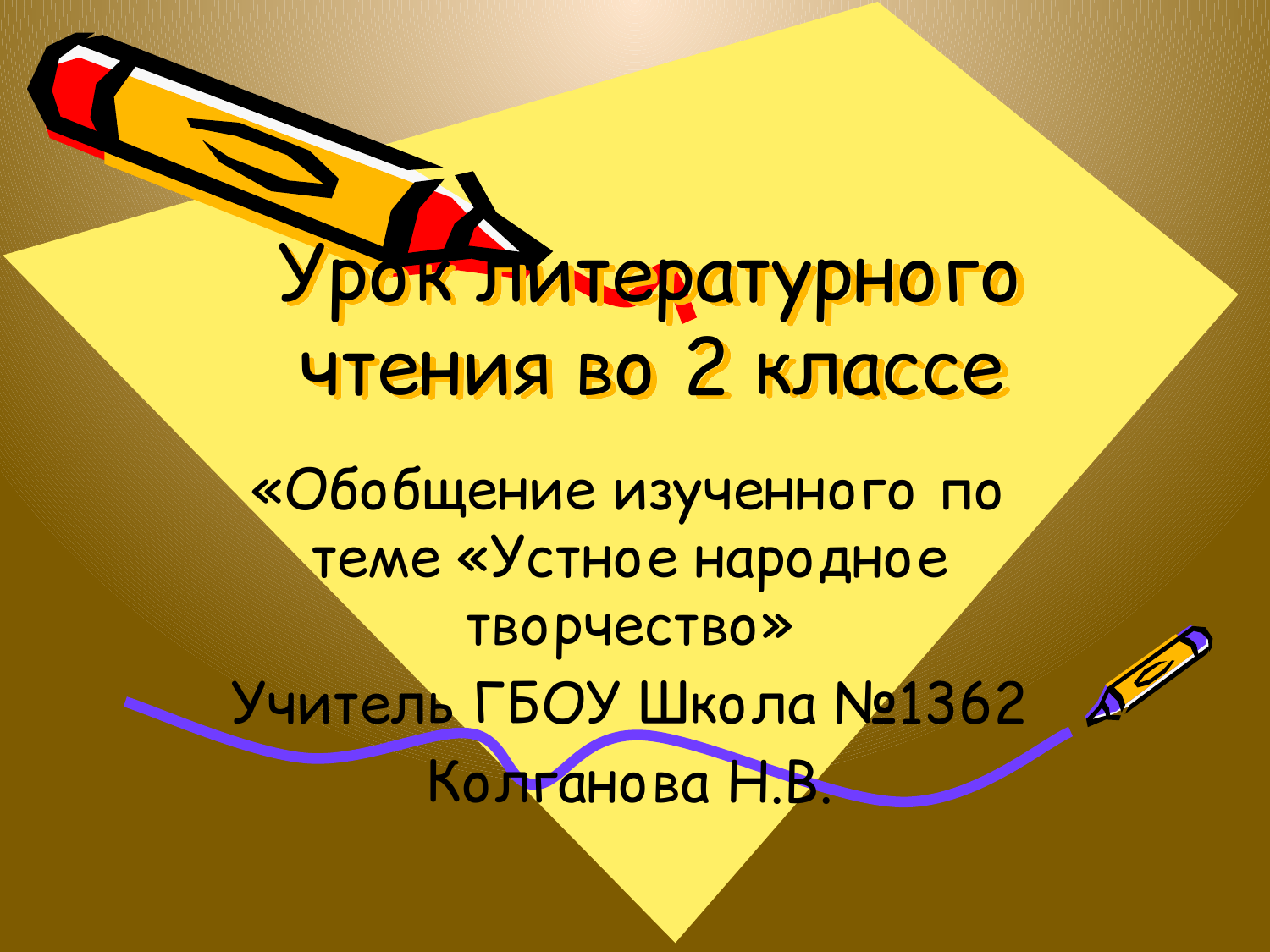

# Урок литературного чтения во 2 классе
«Обобщение изученного по теме «Устное народное творчество»
Учитель ГБОУ Школа №1362
Колганова Н.В.